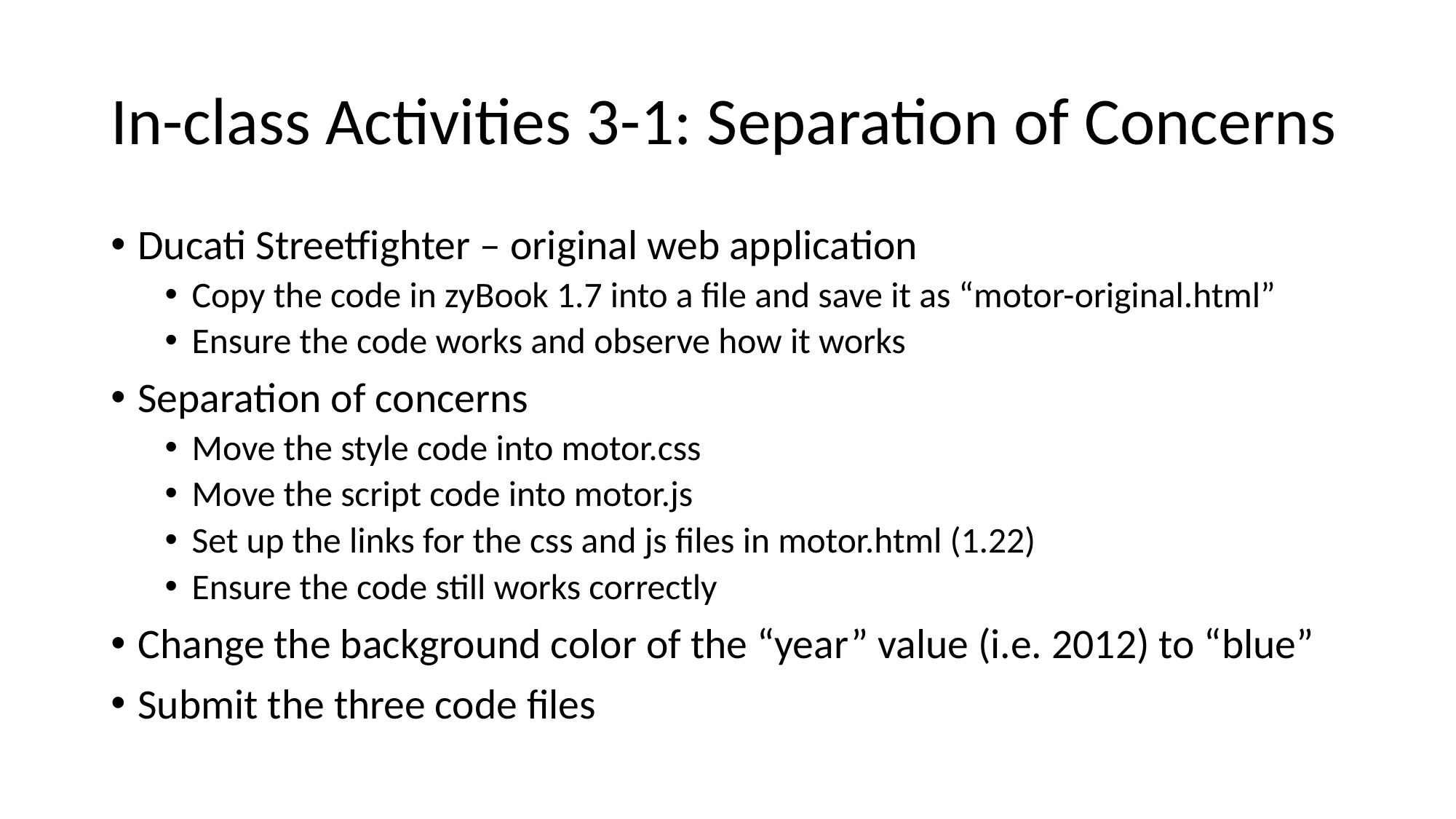

# In-class Activities 3-1: Separation of Concerns
Ducati Streetfighter – original web application
Copy the code in zyBook 1.7 into a file and save it as “motor-original.html”
Ensure the code works and observe how it works
Separation of concerns
Move the style code into motor.css
Move the script code into motor.js
Set up the links for the css and js files in motor.html (1.22)
Ensure the code still works correctly
Change the background color of the “year” value (i.e. 2012) to “blue”
Submit the three code files